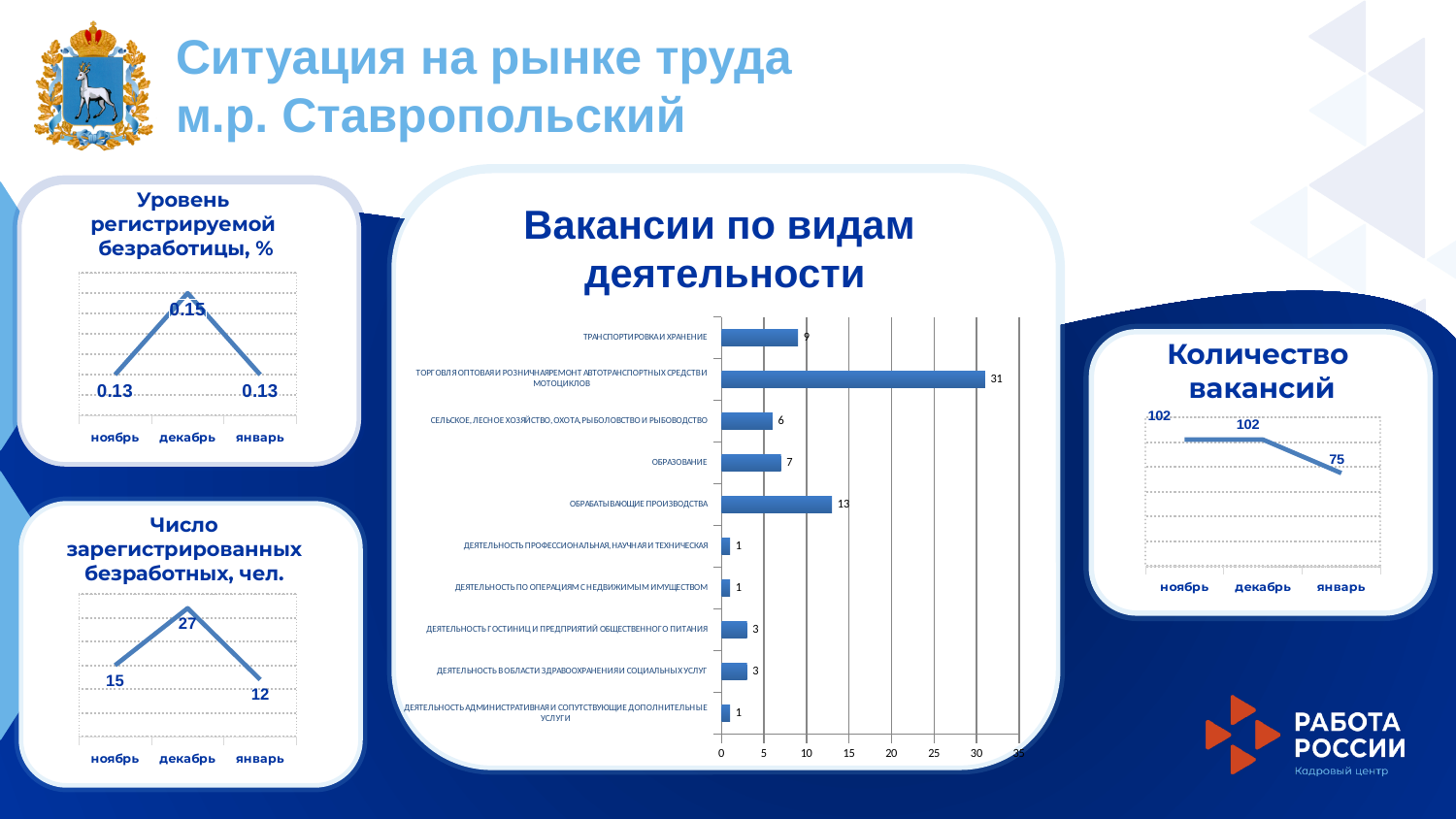

Ситуация на рынке труда
м.р. Ставропольский

Уровень
регистрируемой
безработицы, %
Вакансии по видам
деятельности

### Chart

| Category | Уровень |
|---|---|
| ноябрь | 0.13 |
| декабрь | 0.15 |
| январь | 0.13 |

### Chart

| Category | Столбец2 |
|---|---|
| ДЕЯТЕЛЬНОСТЬ АДМИНИСТРАТИВНАЯ И СОПУТСТВУЮЩИЕ ДОПОЛНИТЕЛЬНЫЕ УСЛУГИ | 1.0 |
| ДЕЯТЕЛЬНОСТЬ В ОБЛАСТИ ЗДРАВООХРАНЕНИЯ И СОЦИАЛЬНЫХ УСЛУГ | 3.0 |
| ДЕЯТЕЛЬНОСТЬ ГОСТИНИЦ И ПРЕДПРИЯТИЙ ОБЩЕСТВЕННОГО ПИТАНИЯ | 3.0 |
| ДЕЯТЕЛЬНОСТЬ ПО ОПЕРАЦИЯМ С НЕДВИЖИМЫМ ИМУЩЕСТВОМ | 1.0 |
| ДЕЯТЕЛЬНОСТЬ ПРОФЕССИОНАЛЬНАЯ, НАУЧНАЯ И ТЕХНИЧЕСКАЯ | 1.0 |
| ОБРАБАТЫВАЮЩИЕ ПРОИЗВОДСТВА | 13.0 |
| ОБРАЗОВАНИЕ | 7.0 |
| СЕЛЬСКОЕ, ЛЕСНОЕ ХОЗЯЙСТВО, ОХОТА, РЫБОЛОВСТВО И РЫБОВОДСТВО | 6.0 |
| ТОРГОВЛЯ ОПТОВАЯ И РОЗНИЧНАЯРЕМОНТ АВТОТРАНСПОРТНЫХ СРЕДСТВ И МОТОЦИКЛОВ | 31.0 |
| ТРАНСПОРТИРОВКА И ХРАНЕНИЕ | 9.0 |
Количество
вакансий

### Chart

| Category | Ряд 1 |
|---|---|
| ноябрь | 102.0 |
| декабрь | 102.0 |
| январь | 75.0 |
Число
зарегистрированных
безработных, чел.

### Chart

| Category | Ряд 1 |
|---|---|
| ноябрь | 15.0 |
| декабрь | 27.0 |
| январь | 12.0 |